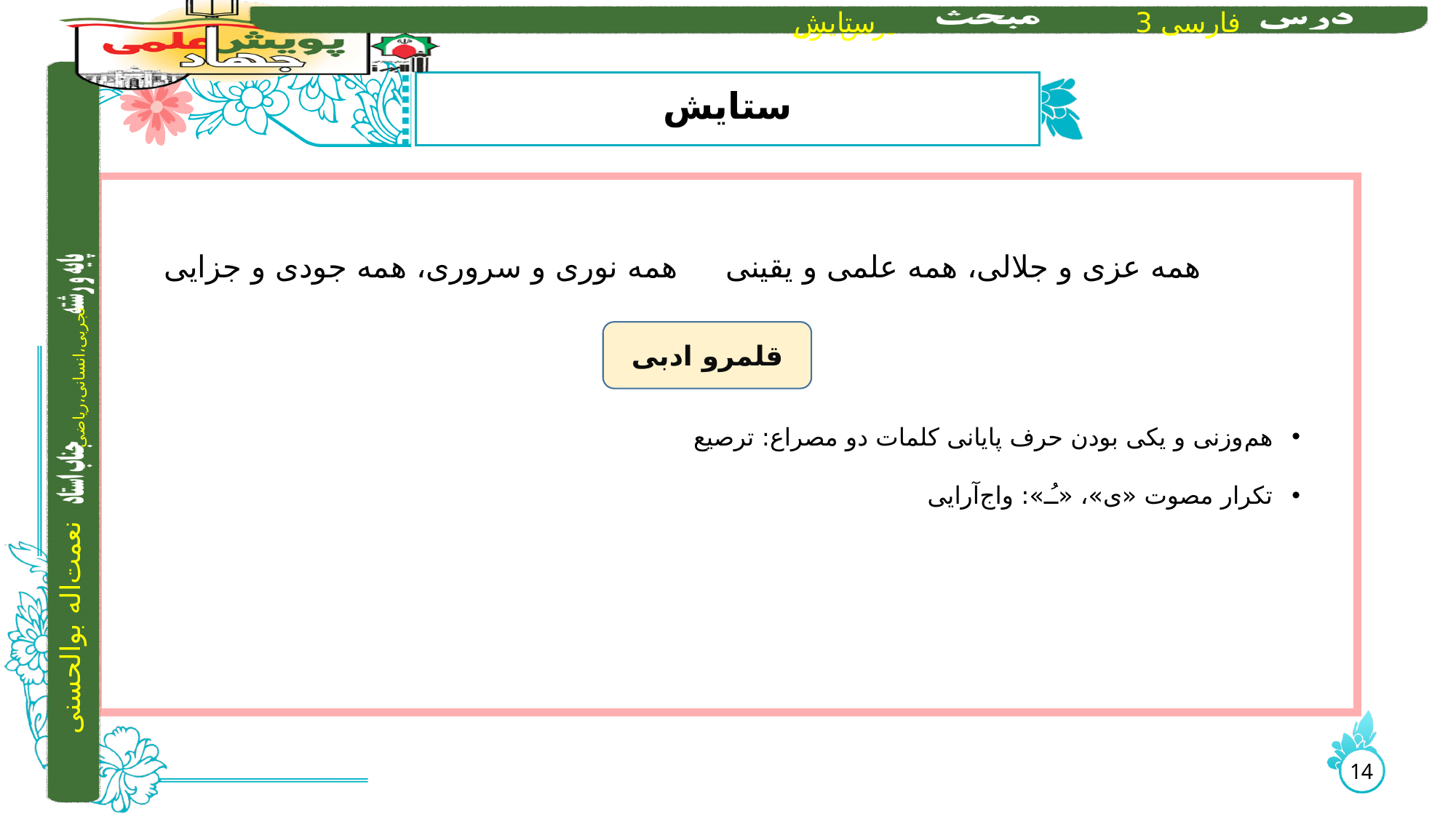

# ستایش
 همه عزی و جلالی، همه علمی و یقینی     همه نوری و سروری، همه جودی و جزایی

هم‌وزنی و یکی بودن حرف پایانی کلمات دو مصراع: ترصیع
تکرار مصوت «ی»، «ـُـ»: واج‌آرایی